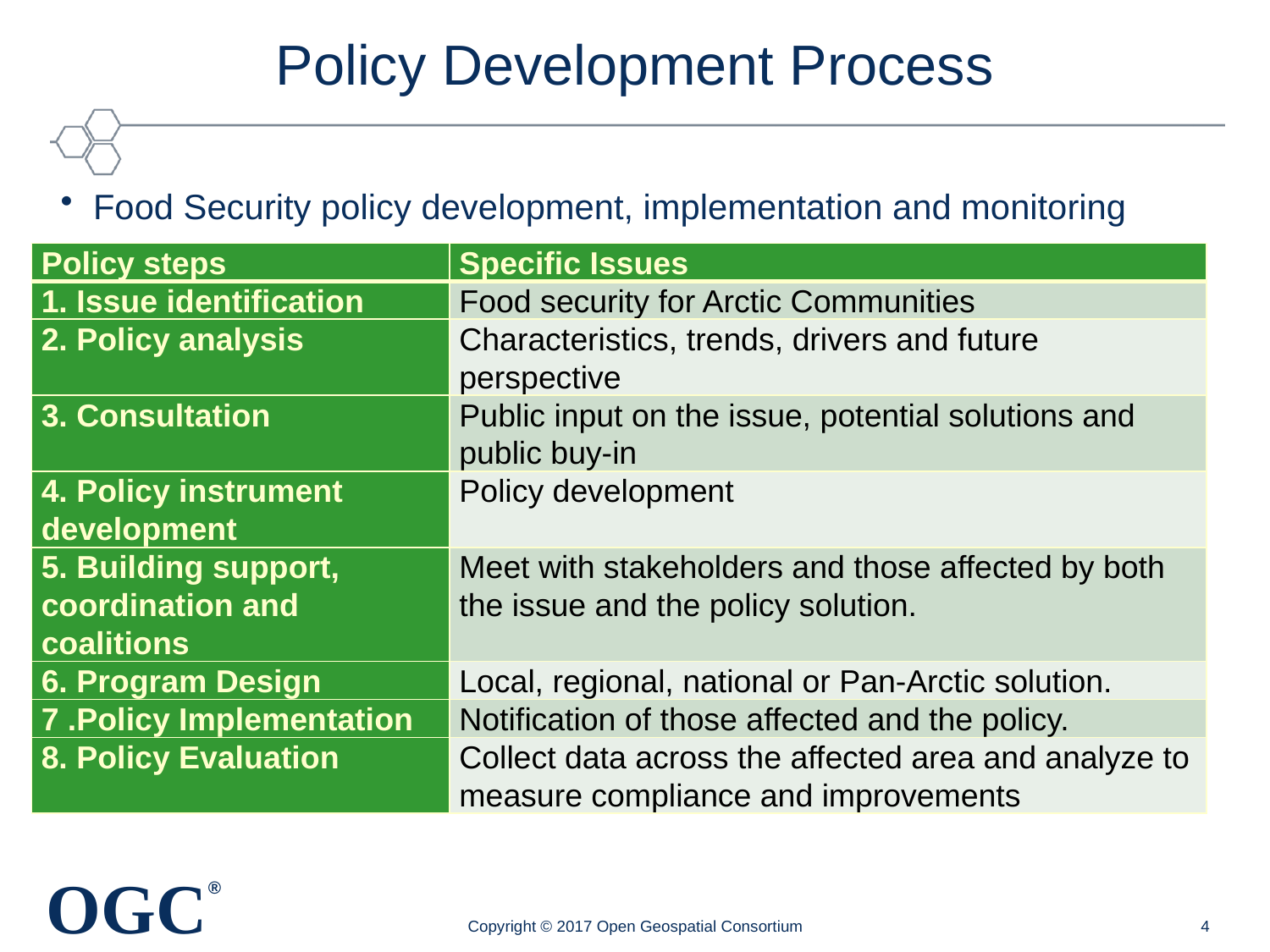

# Policy Development Process
Food Security policy development, implementation and monitoring

| Policy steps | Specific Issues |
| --- | --- |
| 1. Issue identification | Food security for Arctic Communities |
| 2. Policy analysis | Characteristics, trends, drivers and future perspective |
| 3. Consultation | Public input on the issue, potential solutions and public buy-in |
| 4. Policy instrument development | Policy development |
| 5. Building support, coordination and coalitions | Meet with stakeholders and those affected by both the issue and the policy solution. |
| 6. Program Design | Local, regional, national or Pan-Arctic solution. |
| 7 .Policy Implementation | Notification of those affected and the policy. |
| 8. Policy Evaluation | Collect data across the affected area and analyze to measure compliance and improvements |
Copyright © 2017 Open Geospatial Consortium
4